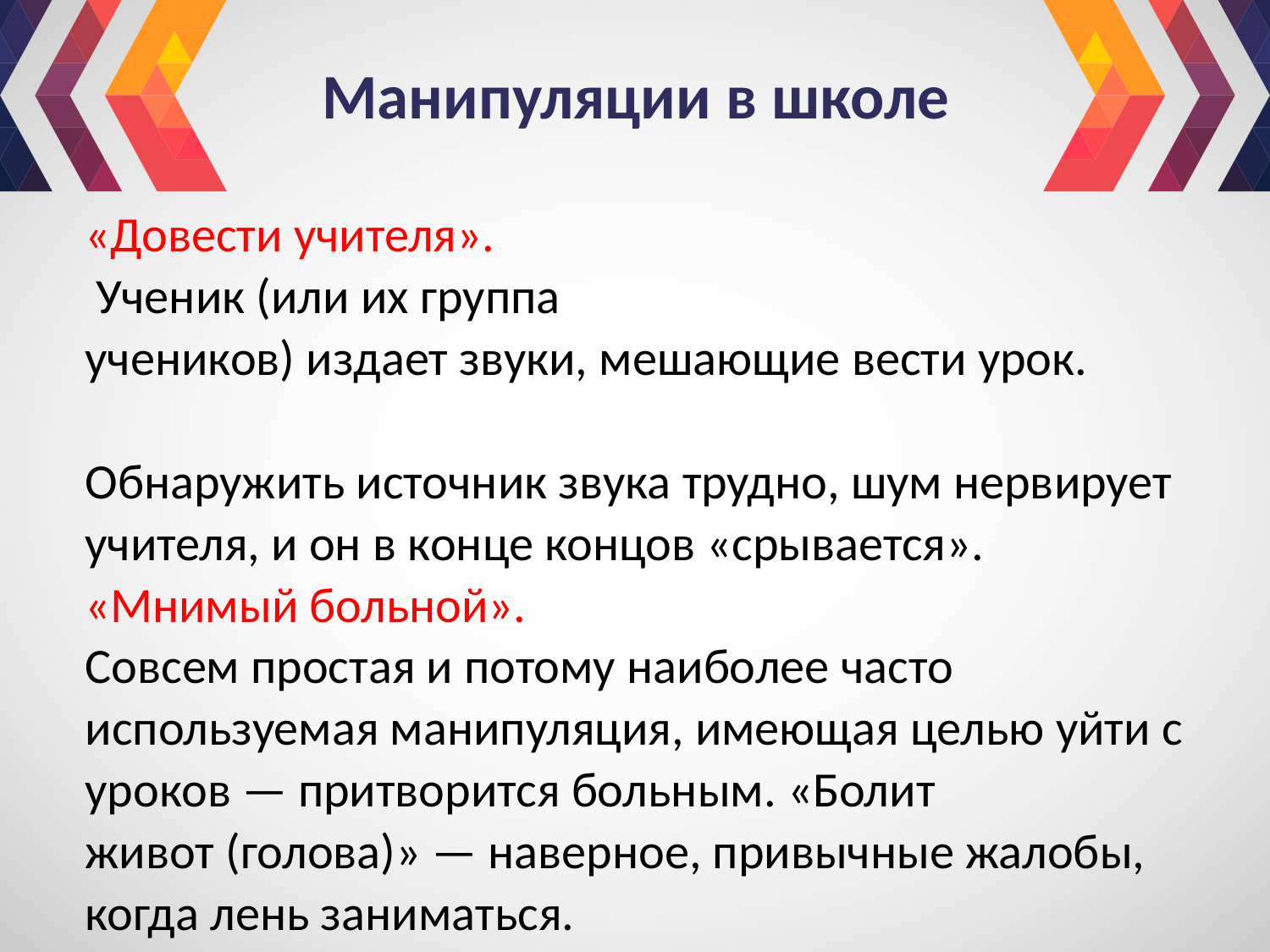

# Манипуляции в школе
«Довести учителя».
 Ученик (или их группа учеников) издает звуки, мешающие вести урок.                Обнаружить источник звука трудно, шум нервирует учителя, и он в конце концов «срывается».
«Мнимый больной».
Совсем простая и потому наибо­лее часто используемая манипуляция, имеющая це­лью уйти с уроков — притворится больным. «Болит живот (голова)» — наверное, привычные жалобы, когда лень заниматься.